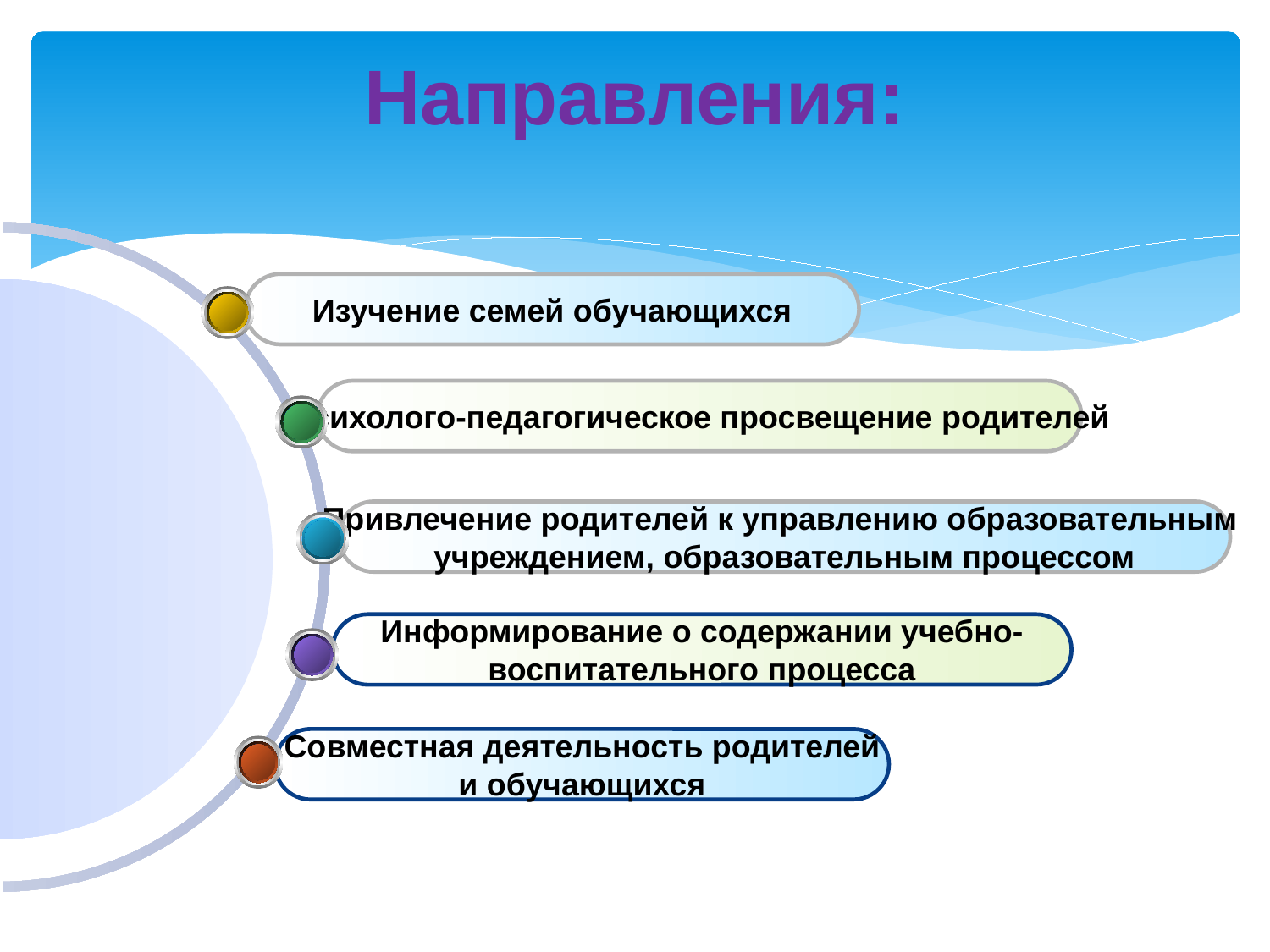

# Направления:

Изучение семей обучающихся

Психолого-педагогическое просвещение родителей

Привлечение родителей к управлению образовательным
учреждением, образовательным процессом

Информирование о содержании учебно-
воспитательного процесса

Совместная деятельность родителей
и обучающихся